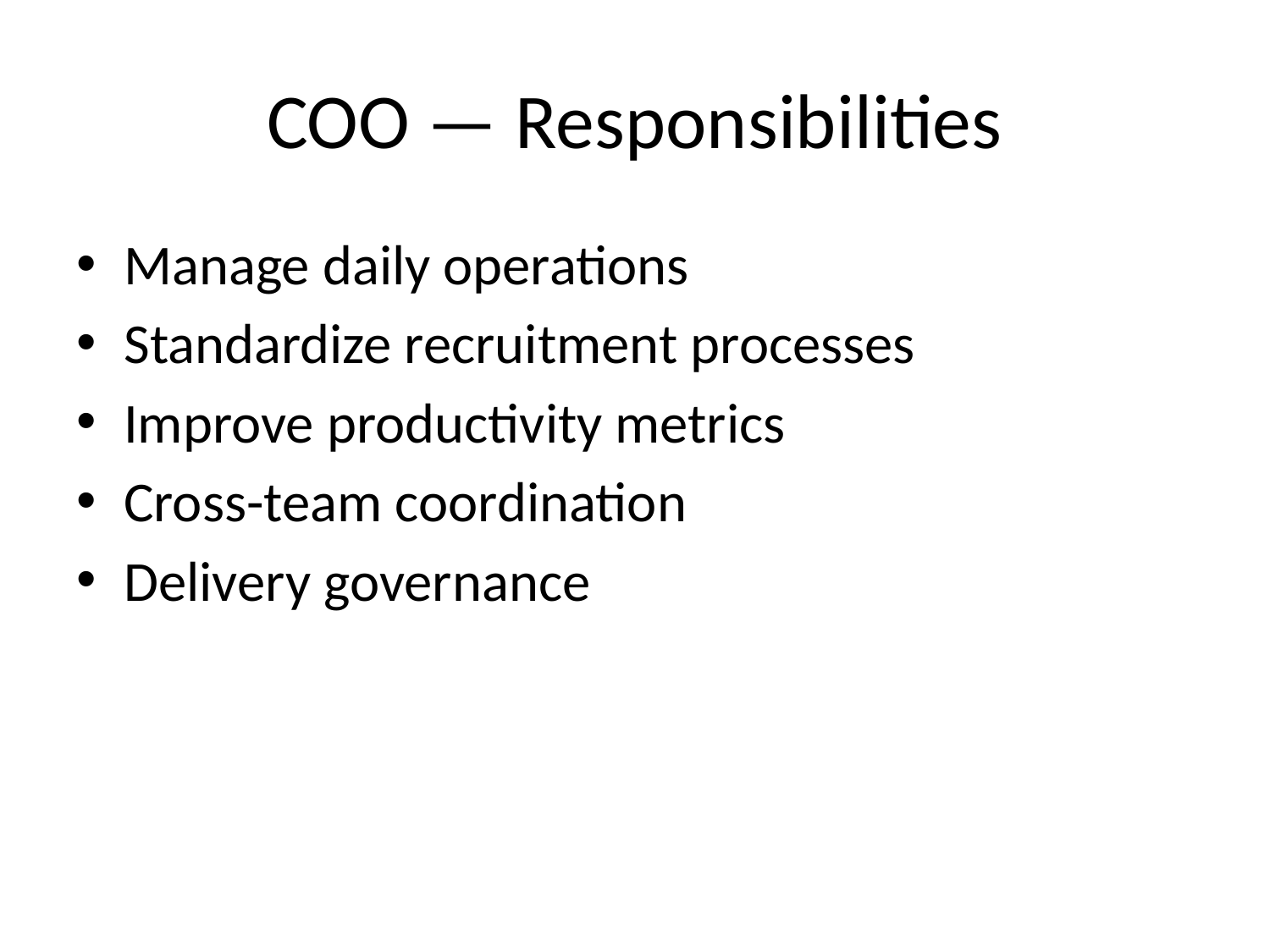

# COO — Responsibilities
Manage daily operations
Standardize recruitment processes
Improve productivity metrics
Cross-team coordination
Delivery governance